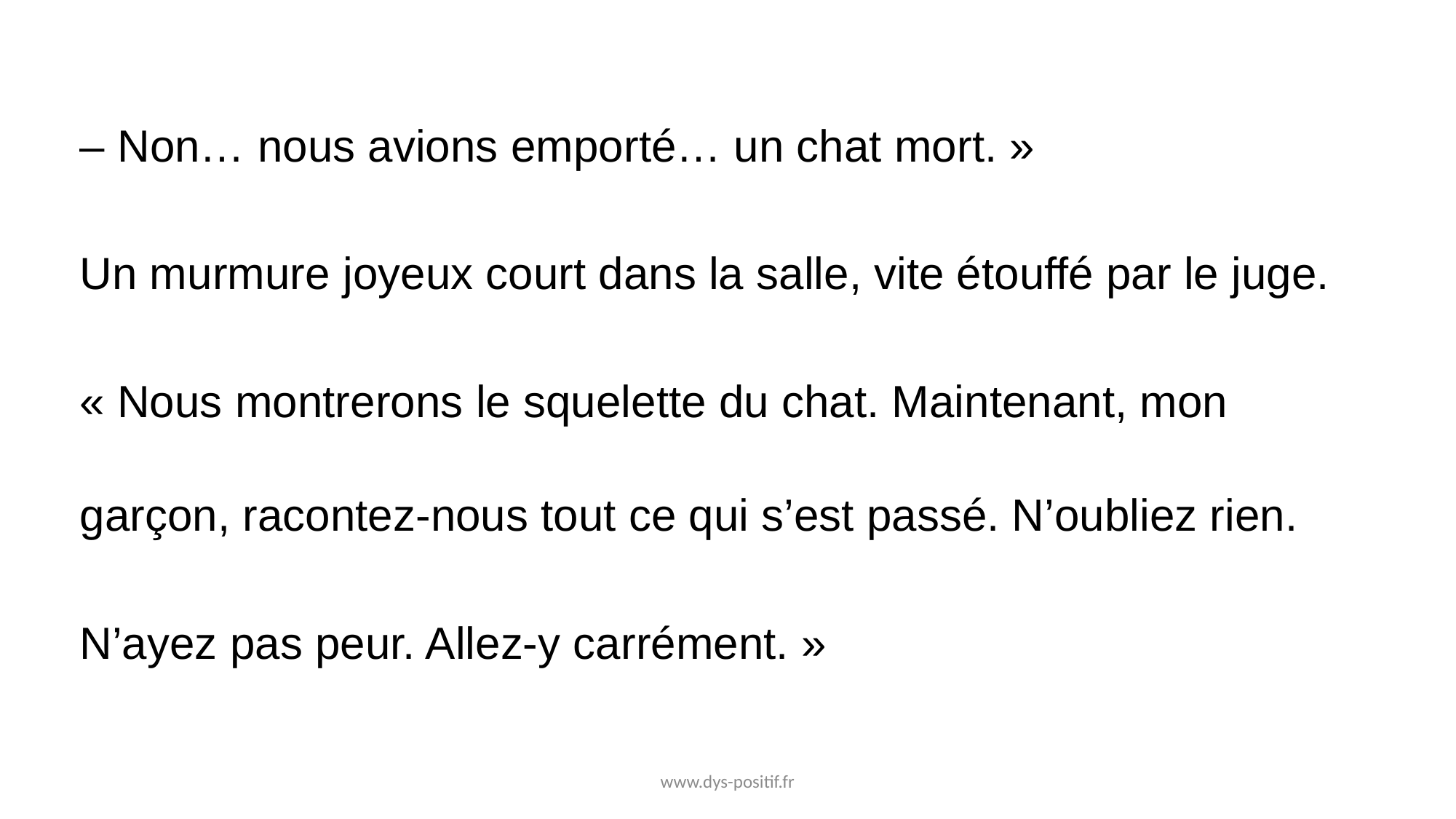

– Non… nous avions emporté… un chat mort. »
Un murmure joyeux court dans la salle, vite étouffé par le juge.
« Nous montrerons le squelette du chat. Maintenant, mon garçon, racontez-nous tout ce qui s’est passé. N’oubliez rien.
N’ayez pas peur. Allez-y carrément. »
www.dys-positif.fr